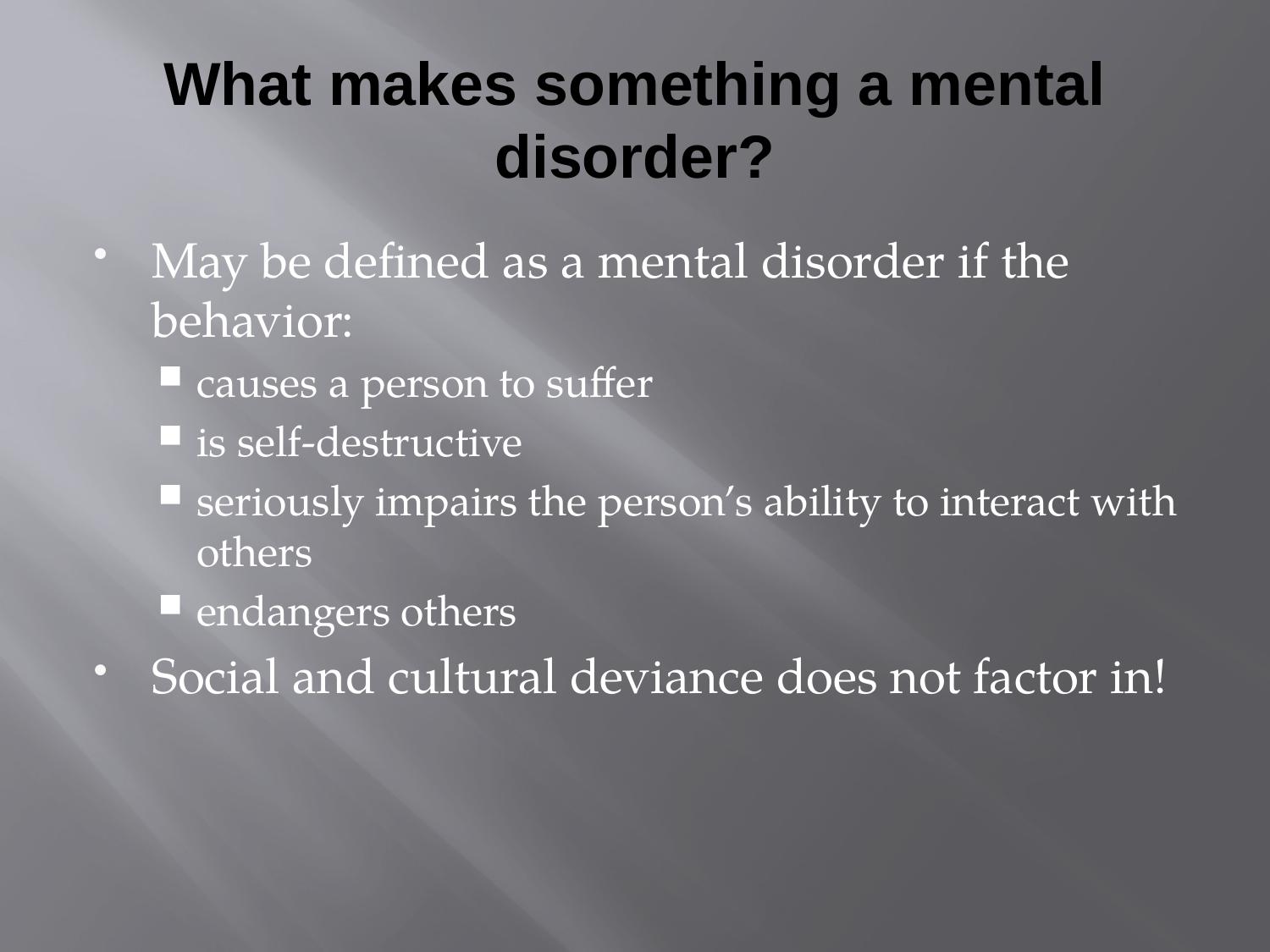

# What makes something a mental disorder?
May be defined as a mental disorder if the behavior:
causes a person to suffer
is self-destructive
seriously impairs the person’s ability to interact with others
endangers others
Social and cultural deviance does not factor in!